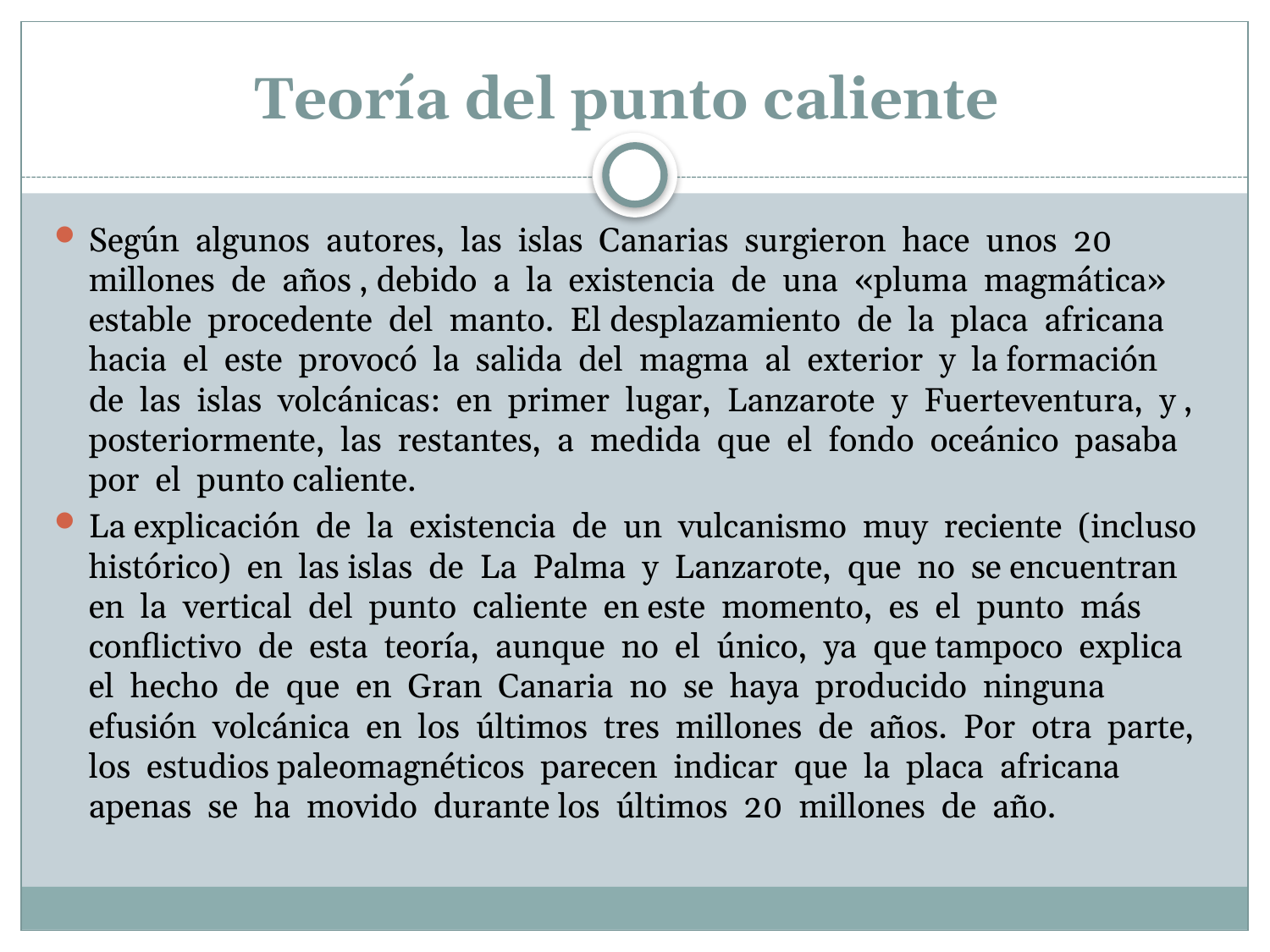

# Teoría del punto caliente
Según  algunos  autores,  las  islas  Canarias  surgieron  hace  unos  20  millones  de  años , debido  a  la  existencia  de  una  «pluma  magmática»  estable  procedente  del  manto.  El desplazamiento  de  la  placa  africana  hacia  el  este  provocó  la  salida  del  magma  al  exterior  y  la formación  de  las  islas  volcánicas:  en  primer  lugar,  Lanzarote  y  Fuerteventura,  y , posteriormente,  las  restantes,  a  medida  que  el  fondo  oceánico  pasaba  por  el  punto caliente.
La explicación  de  la  existencia  de  un  vulcanismo  muy  reciente  (incluso  histórico)  en  las islas  de  La  Palma  y  Lanzarote,  que  no  se encuentran  en  la  vertical  del  punto  caliente  en este  momento,  es  el  punto  más  conflictivo  de  esta  teoría,  aunque  no  el  único,  ya  que tampoco  explica  el  hecho  de  que  en  Gran  Canaria  no  se  haya  producido  ninguna efusión  volcánica  en  los  últimos  tres  millones  de  años.  Por  otra  parte,  los  estudios paleomagnéticos  parecen  indicar  que  la  placa  africana  apenas  se  ha  movido  durante los  últimos  20  millones  de  año.